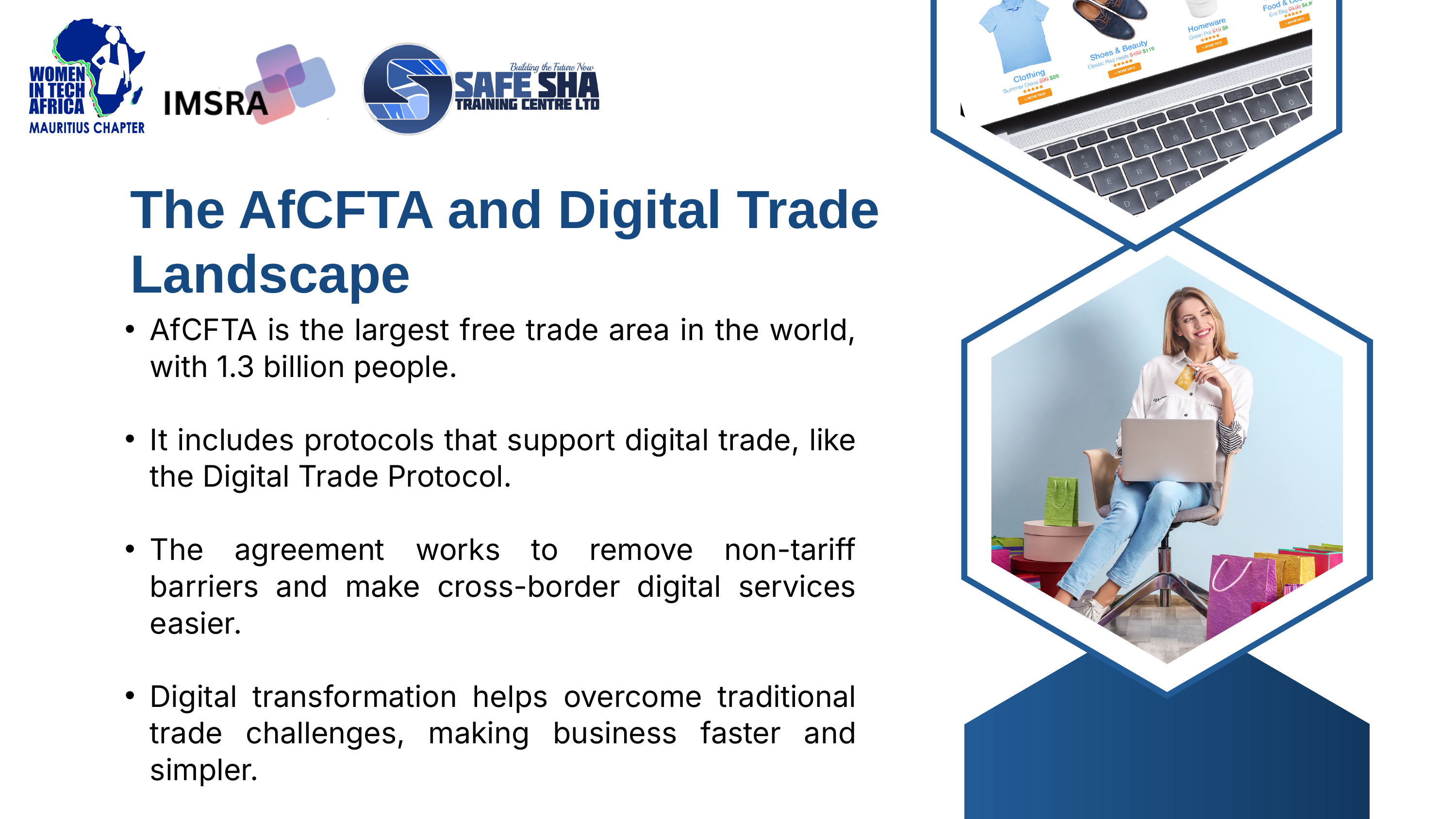

The AfCFTA and Digital Trade Landscape

AfCFTA is the largest free trade area in the world, with 1.3 billion people.

It includes protocols that support digital trade, like the Digital Trade Protocol.

The agreement works to remove non-tariff barriers and make cross-border digital services easier.

Digital transformation helps overcome traditional trade challenges, making business faster and simpler.